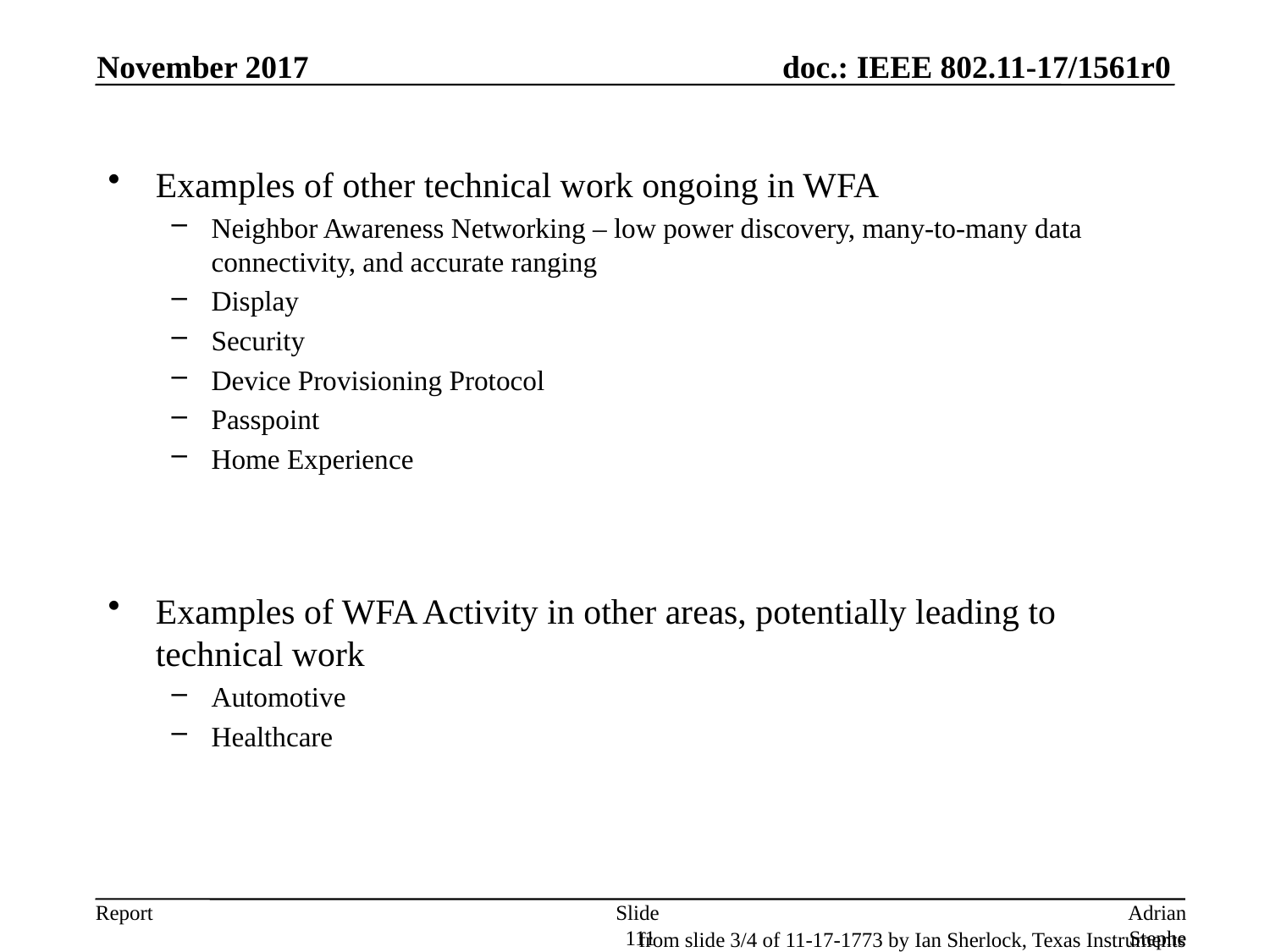

November 2017

Examples of other technical work ongoing in WFA
Neighbor Awareness Networking – low power discovery, many-to-many data connectivity, and accurate ranging
Display
Security
Device Provisioning Protocol
Passpoint
Home Experience

Examples of WFA Activity in other areas, potentially leading to technical work
Automotive
Healthcare

Slide 111
Adrian Stephens, Intel Corporation
from slide 3/4 of 11-17-1773 by Ian Sherlock, Texas Instruments